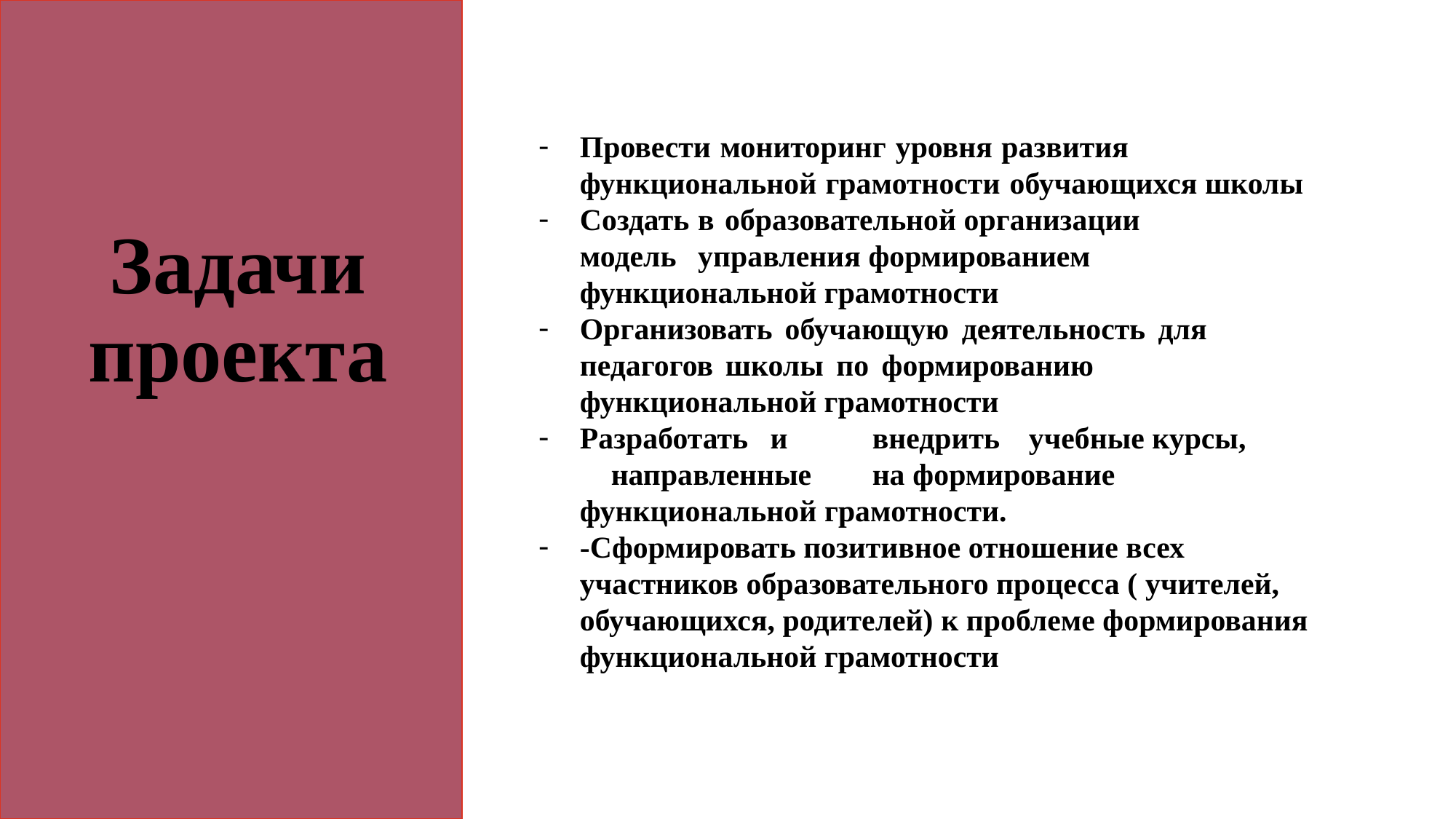

Провести мониторинг уровня развития функциональной грамотности обучающихся школы
Создать	в	образовательной организации	модель	управления формированием функциональной грамотности
Организовать обучающую деятельность для педагогов школы по формированию функциональной грамотности
Разработать	и	внедрить	учебные курсы,	направленные	на формирование функциональной грамотности.
-Сформировать позитивное отношение всех участников образовательного процесса ( учителей, обучающихся, родителей) к проблеме формирования функциональной грамотности

Задачи проекта